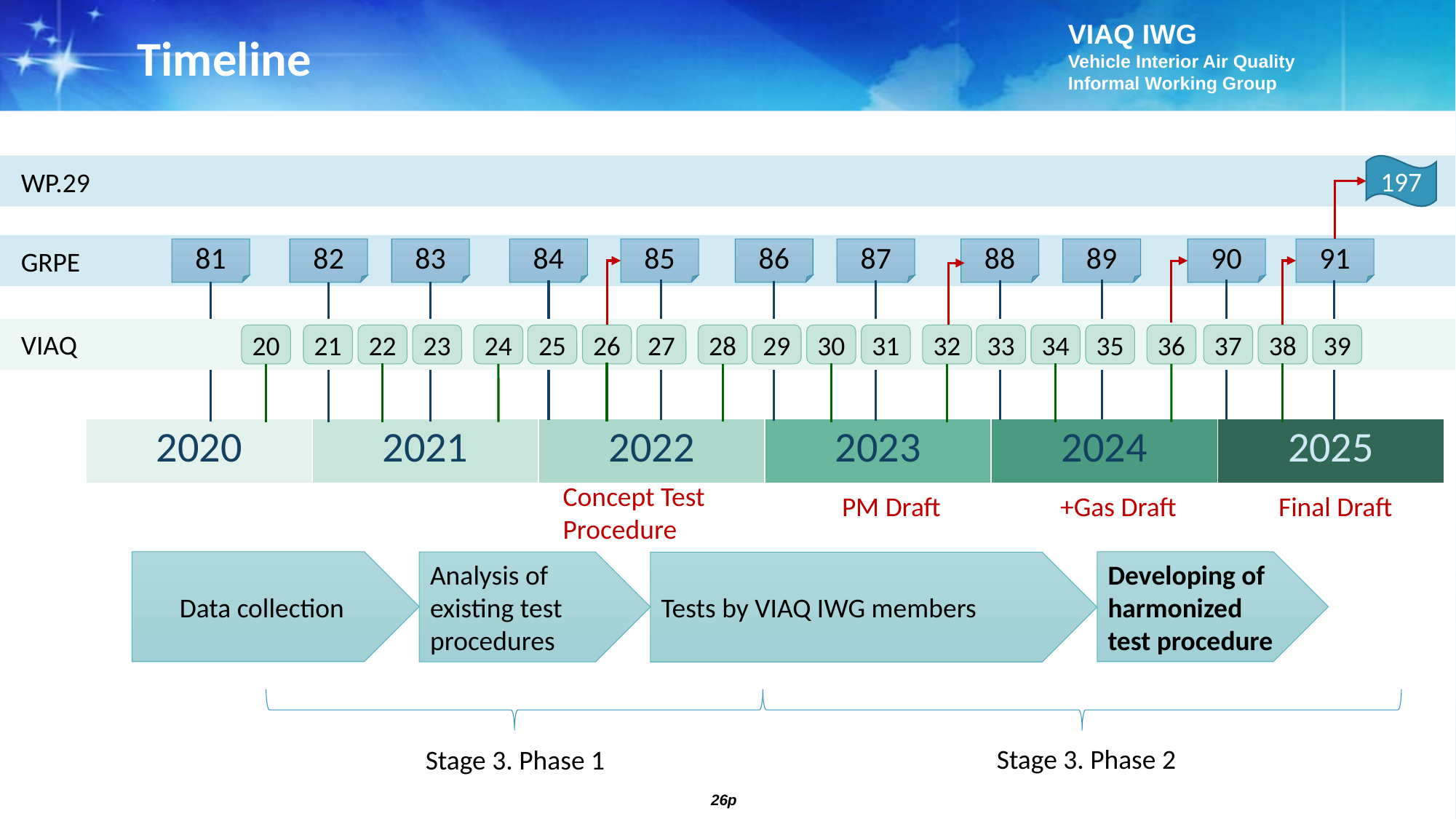

Timeline

197
WP.29

81
82
83
84
85
86
87
88
89
90
91
GRPE

VIAQ
20
21
22
23
24
25
26
27
28
29
30
31
32
33
34
35
36
37
38
39

| 2020 | 2021 | 2022 | 2023 | 2024 | 2025 |
| --- | --- | --- | --- | --- | --- |

Concept Test Procedure
PM Draft		+Gas Draft	Final Draft
Data collection
Developing of harmonized test procedure
Analysis of existing test procedures
Tests by VIAQ IWG members
Stage 3. Phase 2
Stage 3. Phase 1